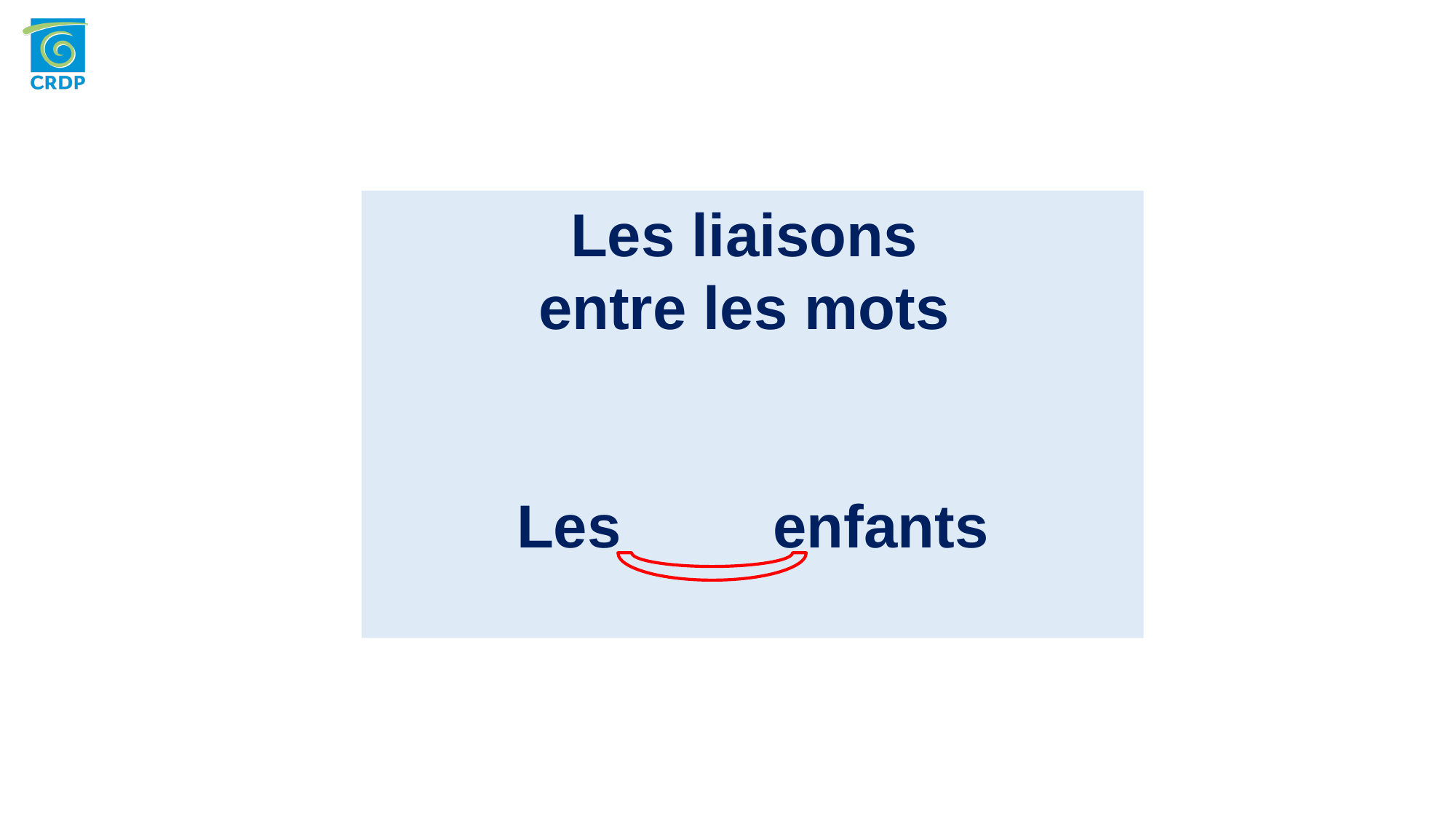

Les liaisons
entre les mots

Les         enfants